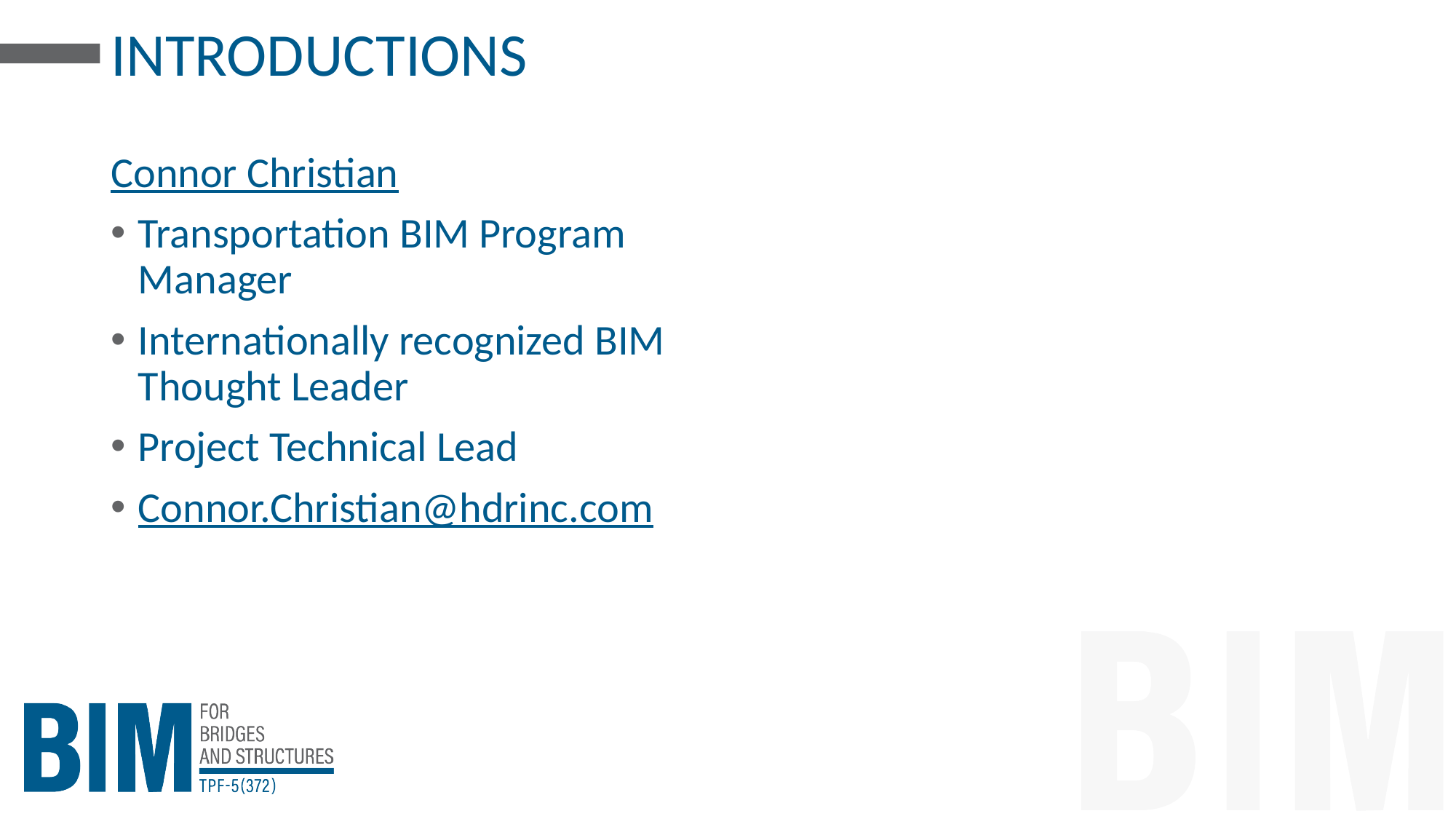

# INTRODUCTIONS
Connor Christian
Transportation BIM Program Manager
Internationally recognized BIM Thought Leader
Project Technical Lead
Connor.Christian@hdrinc.com